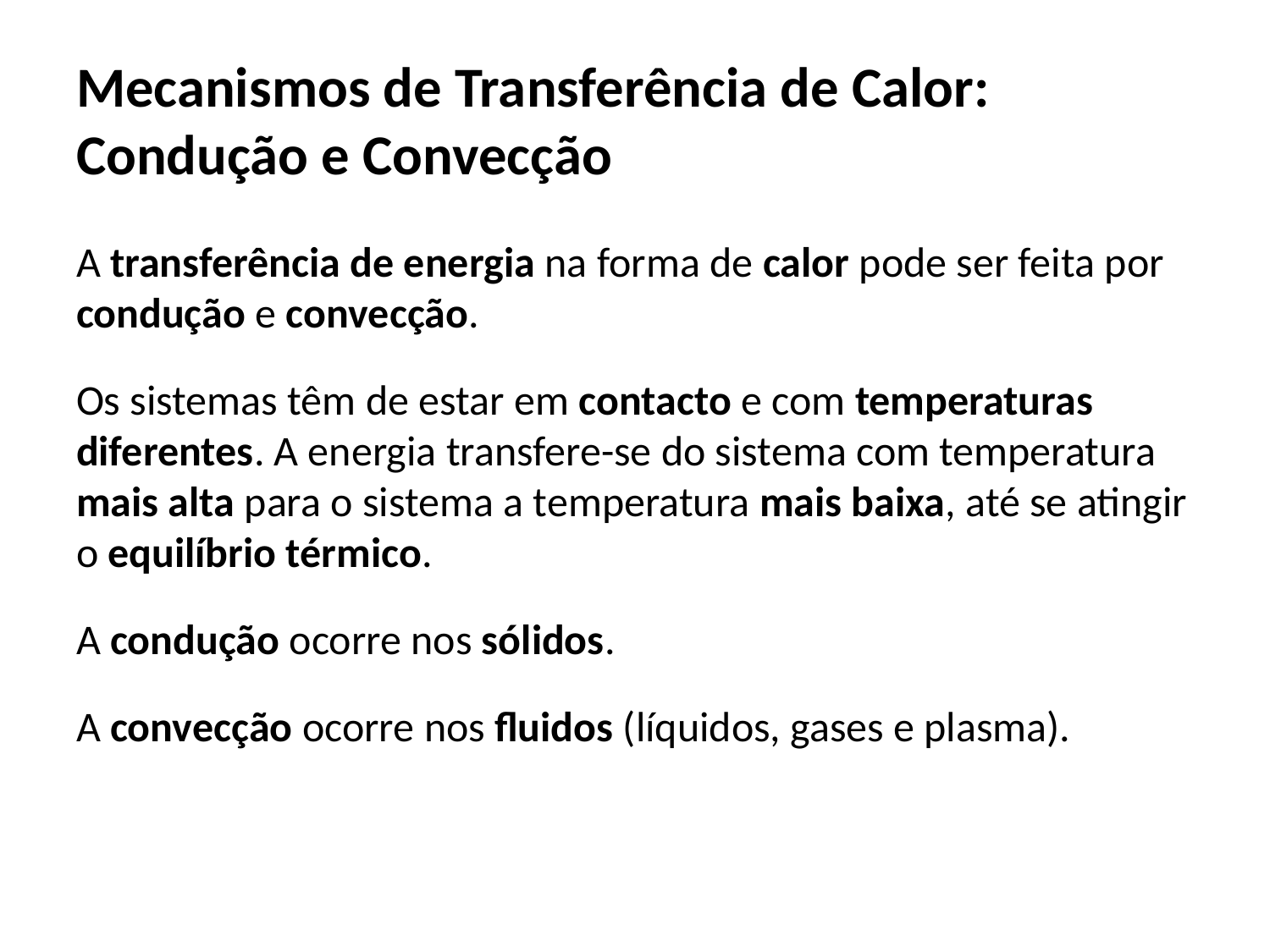

Mecanismos de Transferência de Calor: Condução e Convecção
A transferência de energia na forma de calor pode ser feita por condução e convecção.
Os sistemas têm de estar em contacto e com temperaturas diferentes. A energia transfere-se do sistema com temperatura mais alta para o sistema a temperatura mais baixa, até se atingir o equilíbrio térmico.
A condução ocorre nos sólidos.
A convecção ocorre nos fluidos (líquidos, gases e plasma).